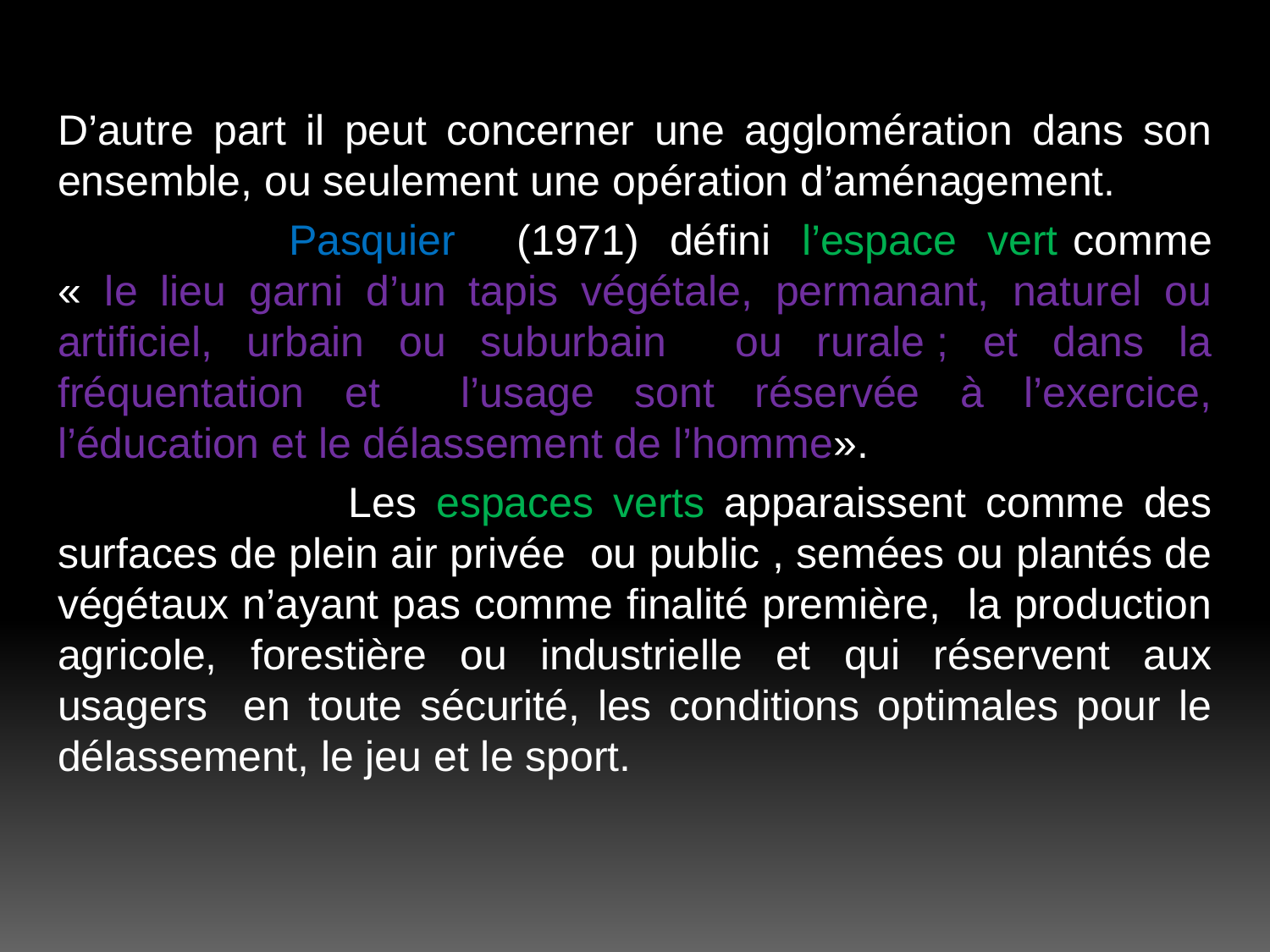

D’autre part il peut concerner une agglomération dans son ensemble, ou seulement une opération d’aménagement.
               Pasquier    (1971)  défini  l’espace  vert comme «  le lieu garni d’un tapis végétale, permanant, naturel ou artificiel, urbain ou suburbain  ou rurale ; et dans la fréquentation et  l’usage sont réservée à l’exercice, l’éducation et le délassement de l’homme».
               Les espaces verts apparaissent comme des surfaces de plein air privée  ou public , semées ou plantés de végétaux n’ayant pas comme finalité première,  la production agricole, forestière ou industrielle et qui réservent aux usagers  en toute sécurité, les conditions optimales pour le délassement, le jeu et le sport.